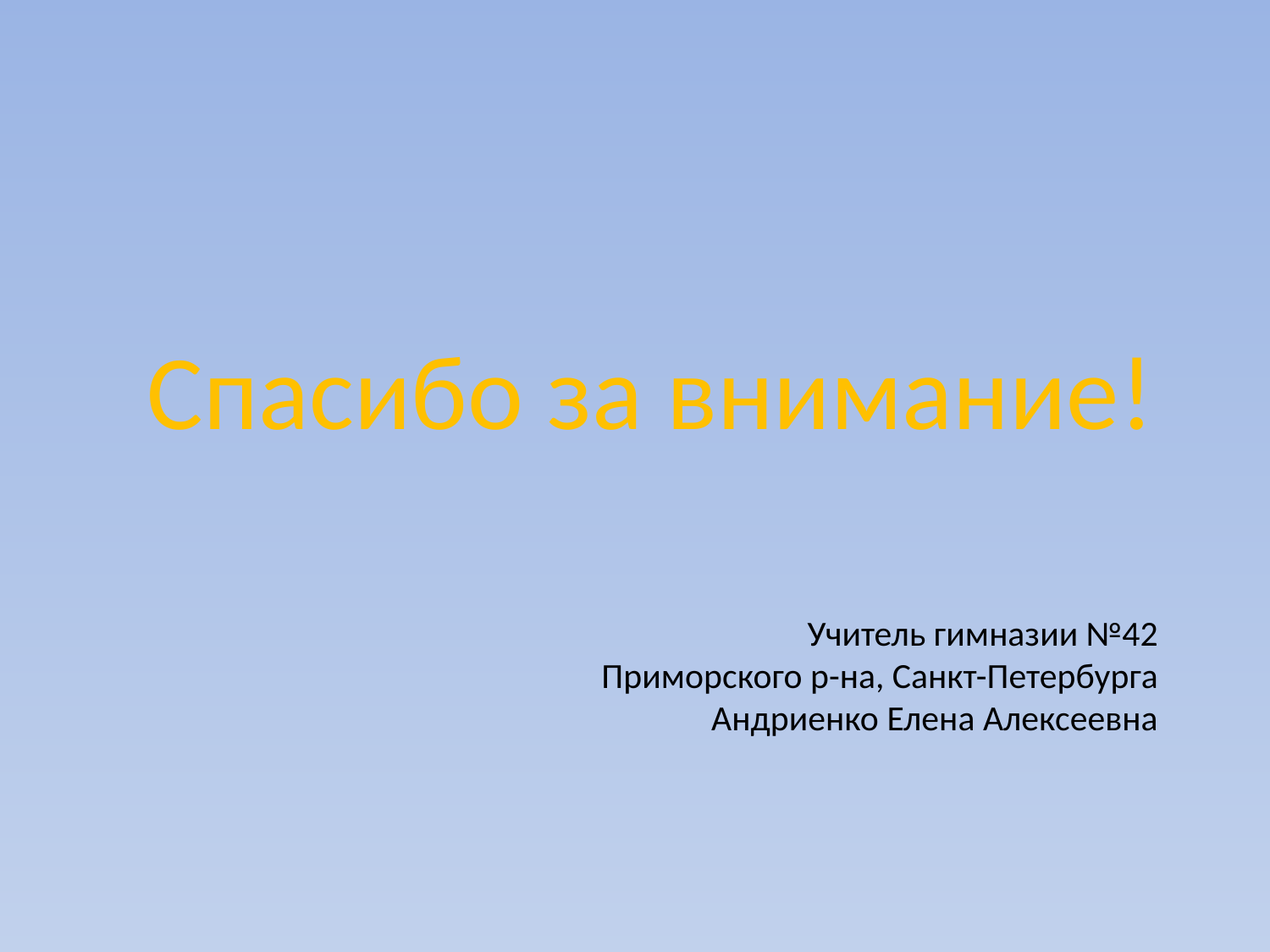

# Спасибо за внимание!
Учитель гимназии №42
Приморского р-на, Санкт-Петербурга
Андриенко Елена Алексеевна